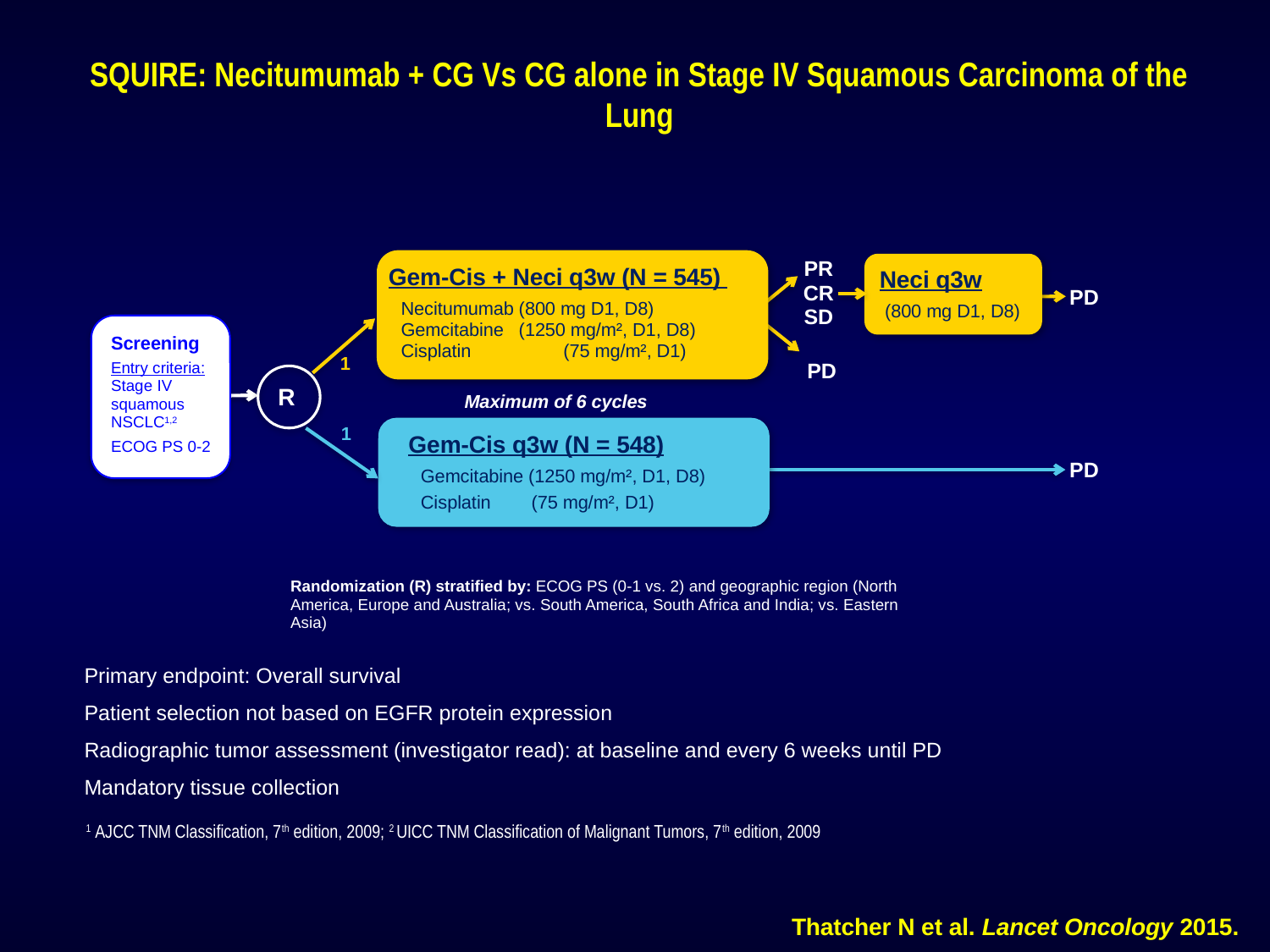

# SQUIRE: Necitumumab + CG Vs CG alone in Stage IV Squamous Carcinoma of the Lung

PRCRSD
Gem-Cis + Neci q3w (N = 545)
Necitumumab (800 mg D1, D8)
Gemcitabine   (1250 mg/m², D1, D8)
Cisplatin 	       (75 mg/m², D1)
Neci q3w
(800 mg D1, D8)
PD
Screening
Entry criteria:
Stage IV
squamous NSCLC1,2
ECOG PS 0-2
PD
Maximum of 6 cycles
Gem-Cis q3w (N = 548)
Gemcitabine (1250 mg/m², D1, D8)
Cisplatin        (75 mg/m², D1)
PD

1

R
1

Randomization (R) stratified by: ECOG PS (0-1 vs. 2) and geographic region (North America, Europe and Australia; vs. South America, South Africa and India; vs. Eastern Asia)

Primary endpoint: Overall survival
Patient selection not based on EGFR protein expression
Radiographic tumor assessment (investigator read): at baseline and every 6 weeks until PD
Mandatory tissue collection

1 AJCC TNM Classification, 7th edition, 2009; 2 UICC TNM Classification of Malignant Tumors, 7th edition, 2009
Thatcher N et al. Lancet Oncology 2015.